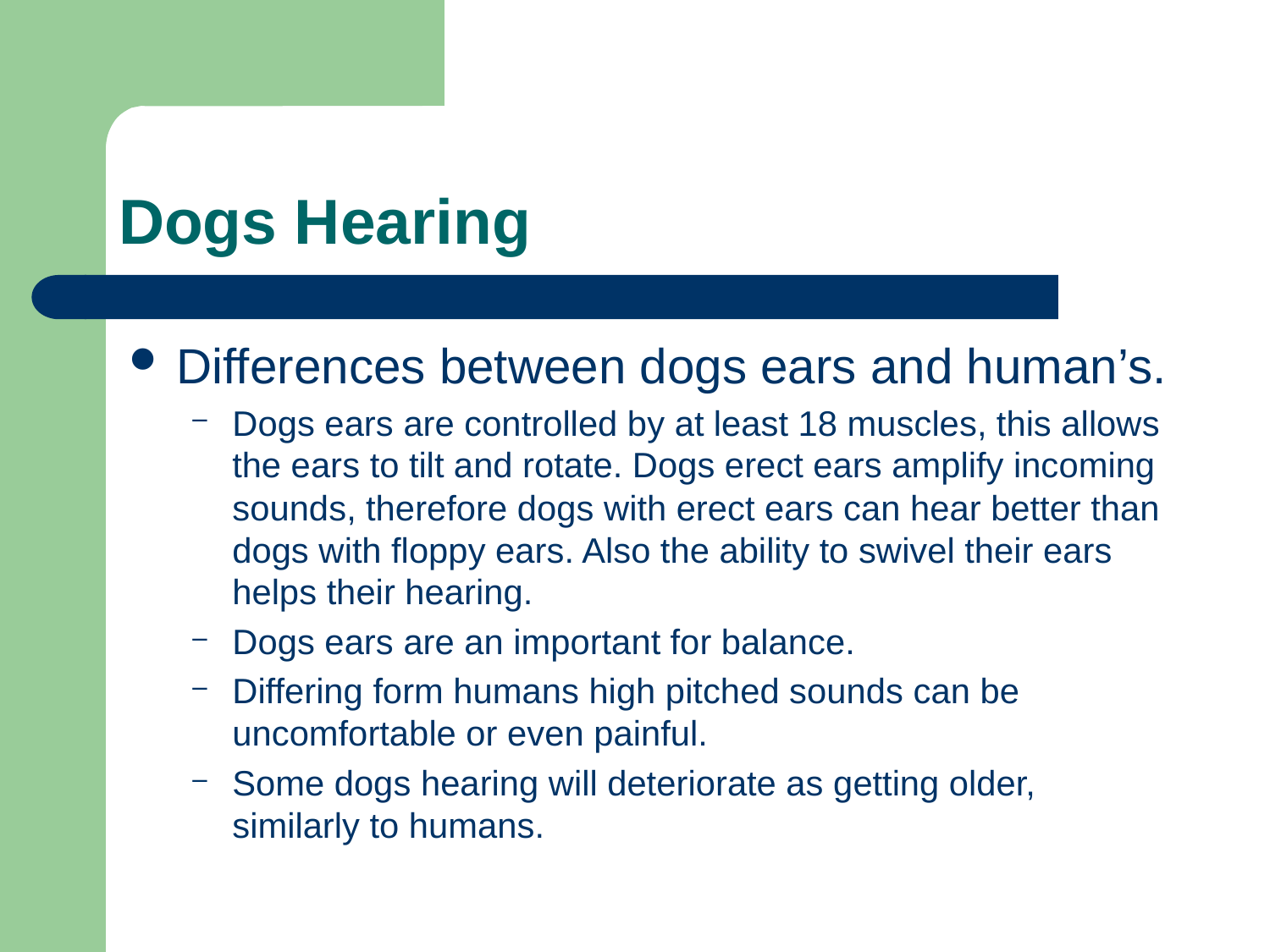

# Dogs Hearing
Differences between dogs ears and human’s.
Dogs ears are controlled by at least 18 muscles, this allows the ears to tilt and rotate. Dogs erect ears amplify incoming sounds, therefore dogs with erect ears can hear better than dogs with floppy ears. Also the ability to swivel their ears helps their hearing.
Dogs ears are an important for balance.
Differing form humans high pitched sounds can be uncomfortable or even painful.
Some dogs hearing will deteriorate as getting older, similarly to humans.